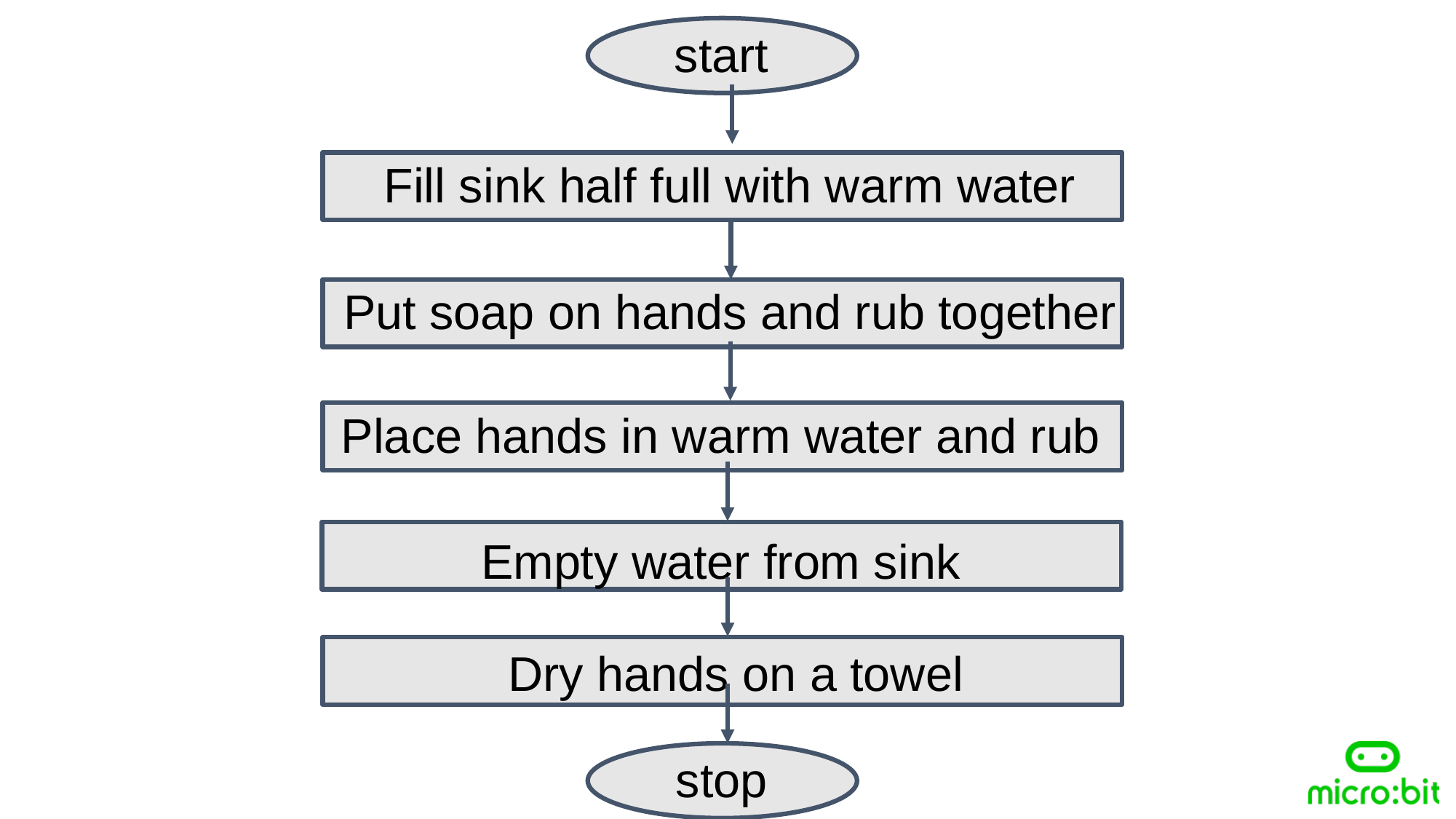

start

Fill sink half full with warm water

Put soap on hands and rub together

Place hands in warm water and rub

Empty water from sink

Dry hands on a towel

stop